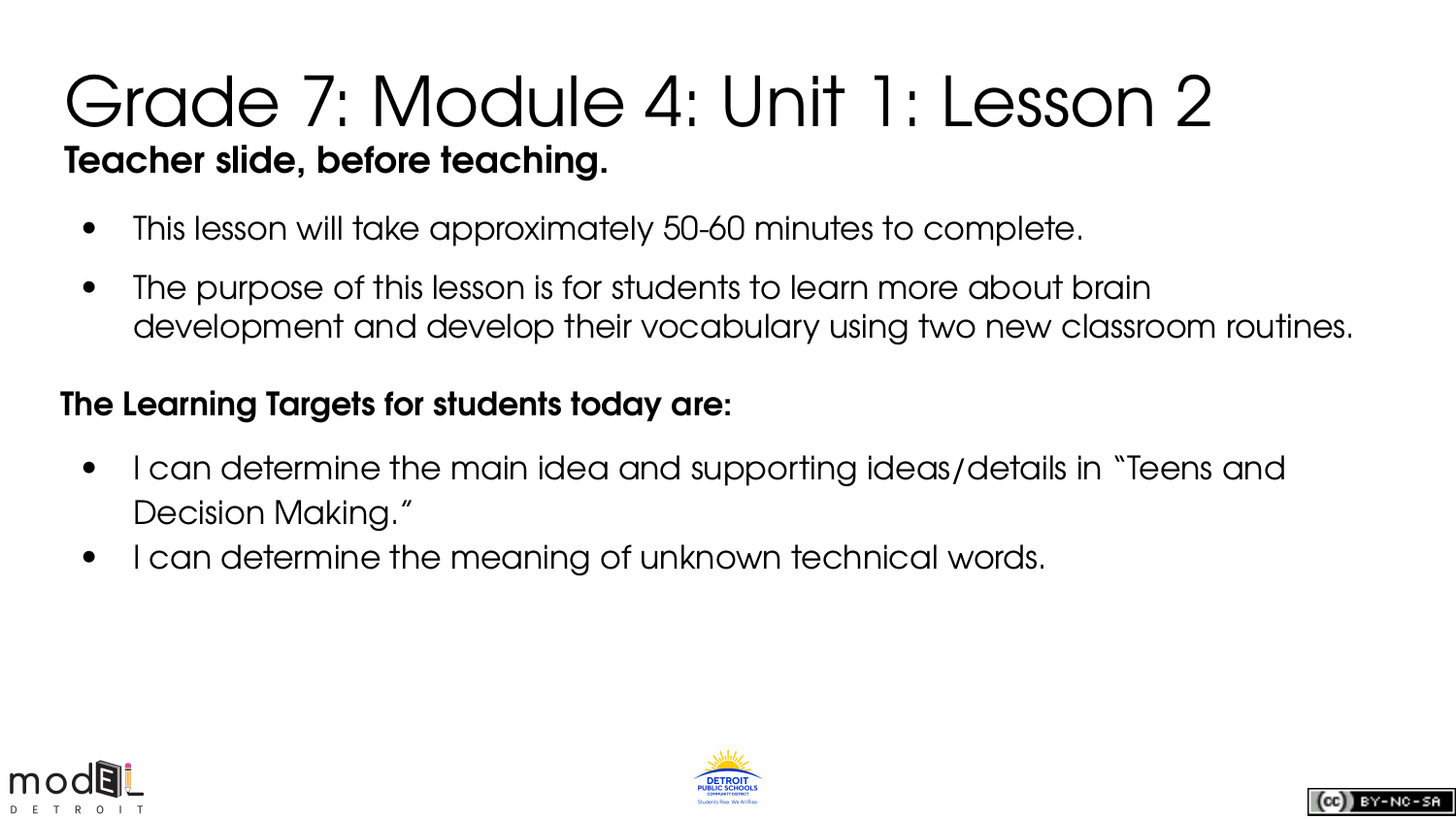

Grade 7: Module 4: Unit 1: Lesson 2
Teacher slide, before teaching.
This lesson will take approximately 50-60 minutes to complete.
The purpose of this lesson is for students to learn more about brain development and develop their vocabulary using two new classroom routines.

The Learning Targets for students today are:
I can determine the main idea and supporting ideas/details in “Teens and Decision Making.”
I can determine the meaning of unknown technical words.